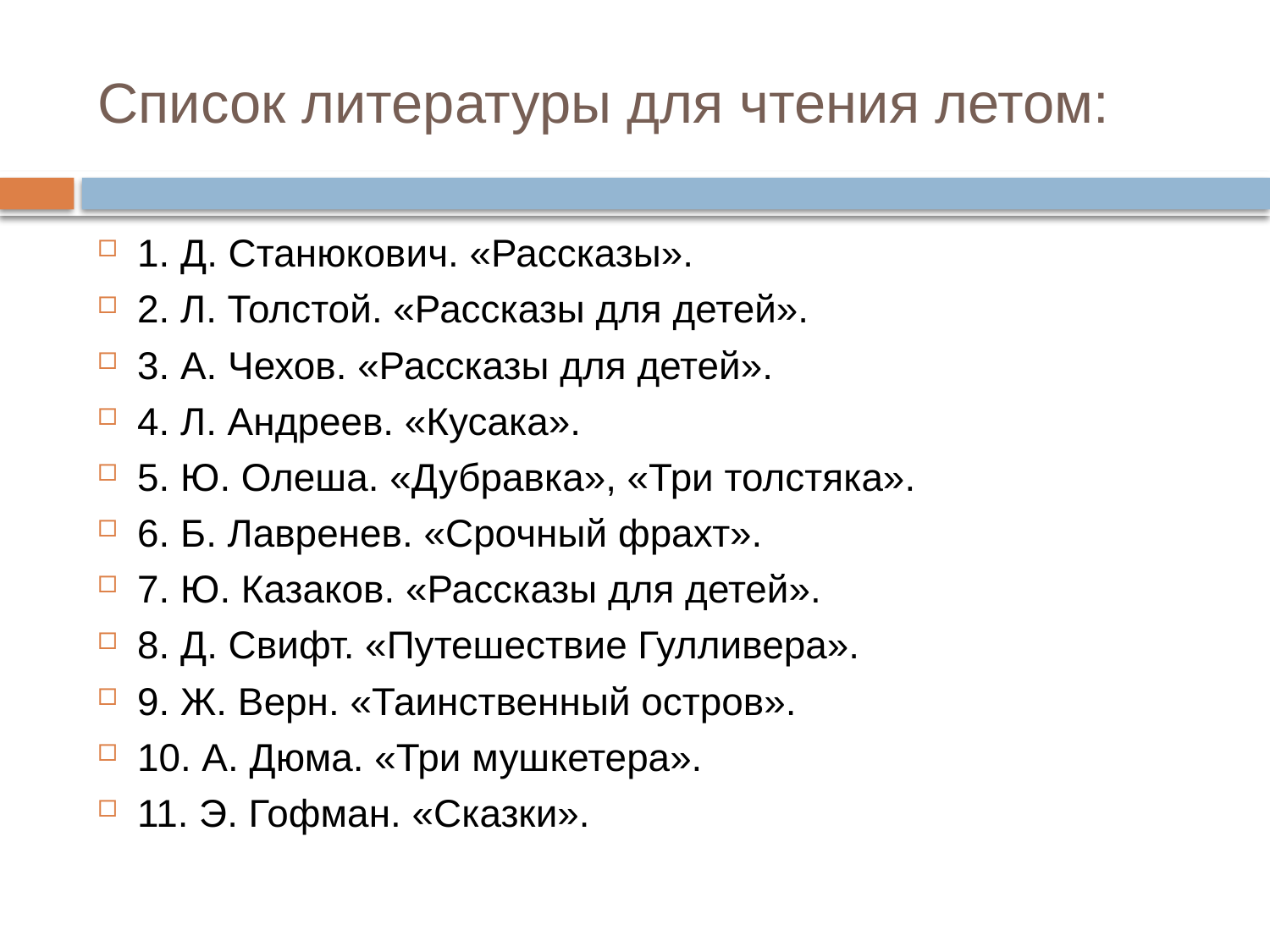

# Список литературы для чтения летом:
1. Д. Станюкович. «Рассказы».
2. Л. Толстой. «Рассказы для детей».
3. А. Чехов. «Рассказы для детей».
4. Л. Андреев. «Кусака».
5. Ю. Олеша. «Дубравка», «Три толстяка».
6. Б. Лавренев. «Срочный фрахт».
7. Ю. Казаков. «Рассказы для детей».
8. Д. Свифт. «Путешествие Гулливера».
9. Ж. Верн. «Таинственный остров».
10. А. Дюма. «Три мушкетера».
11. Э. Гофман. «Сказки».